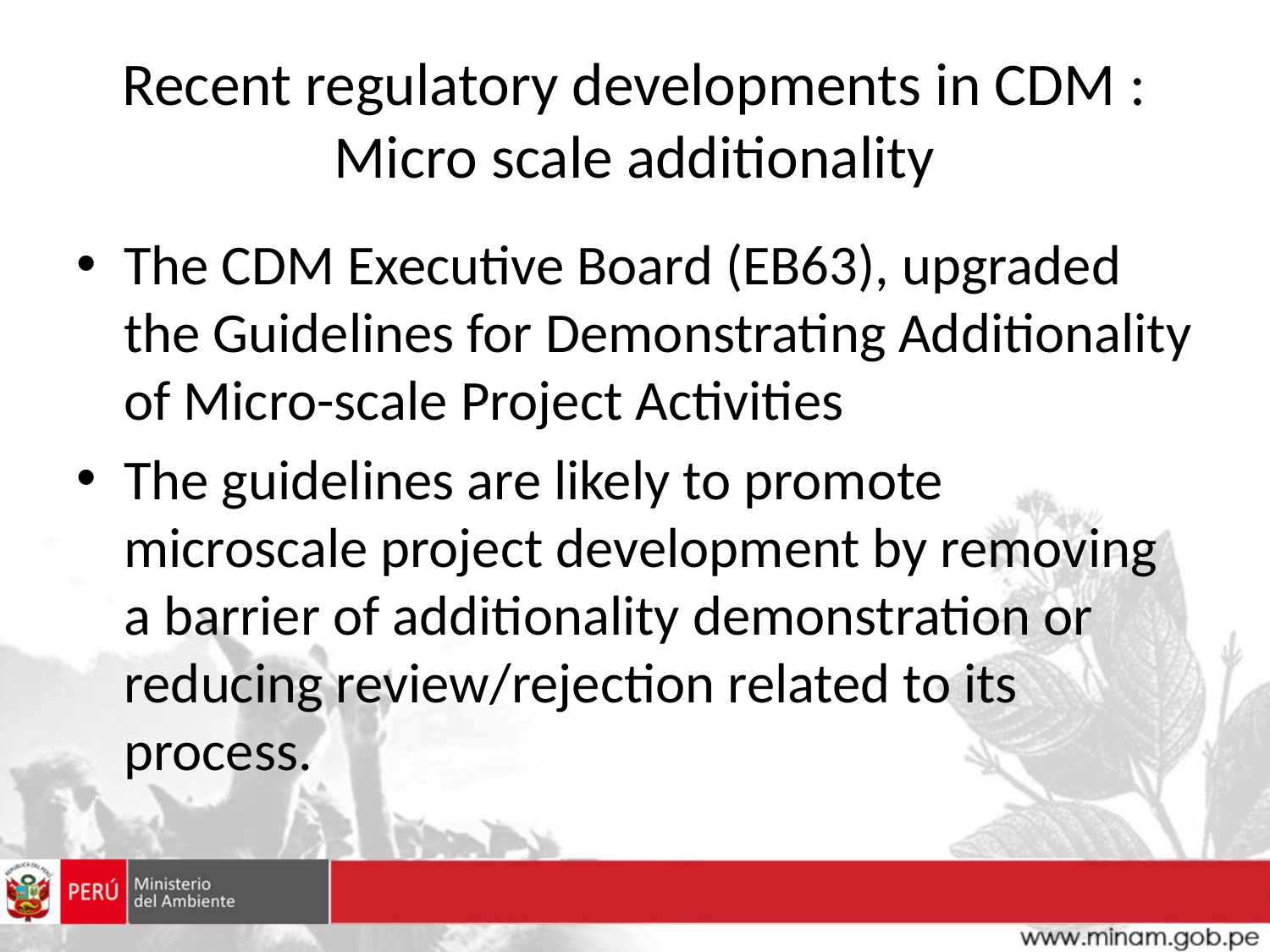

# Recent regulatory developments in CDM : Micro scale additionality
The CDM Executive Board (EB63), upgraded the Guidelines for Demonstrating Additionality of Micro-scale Project Activities
The guidelines are likely to promote microscale project development by removing a barrier of additionality demonstration or reducing review/rejection related to its process.